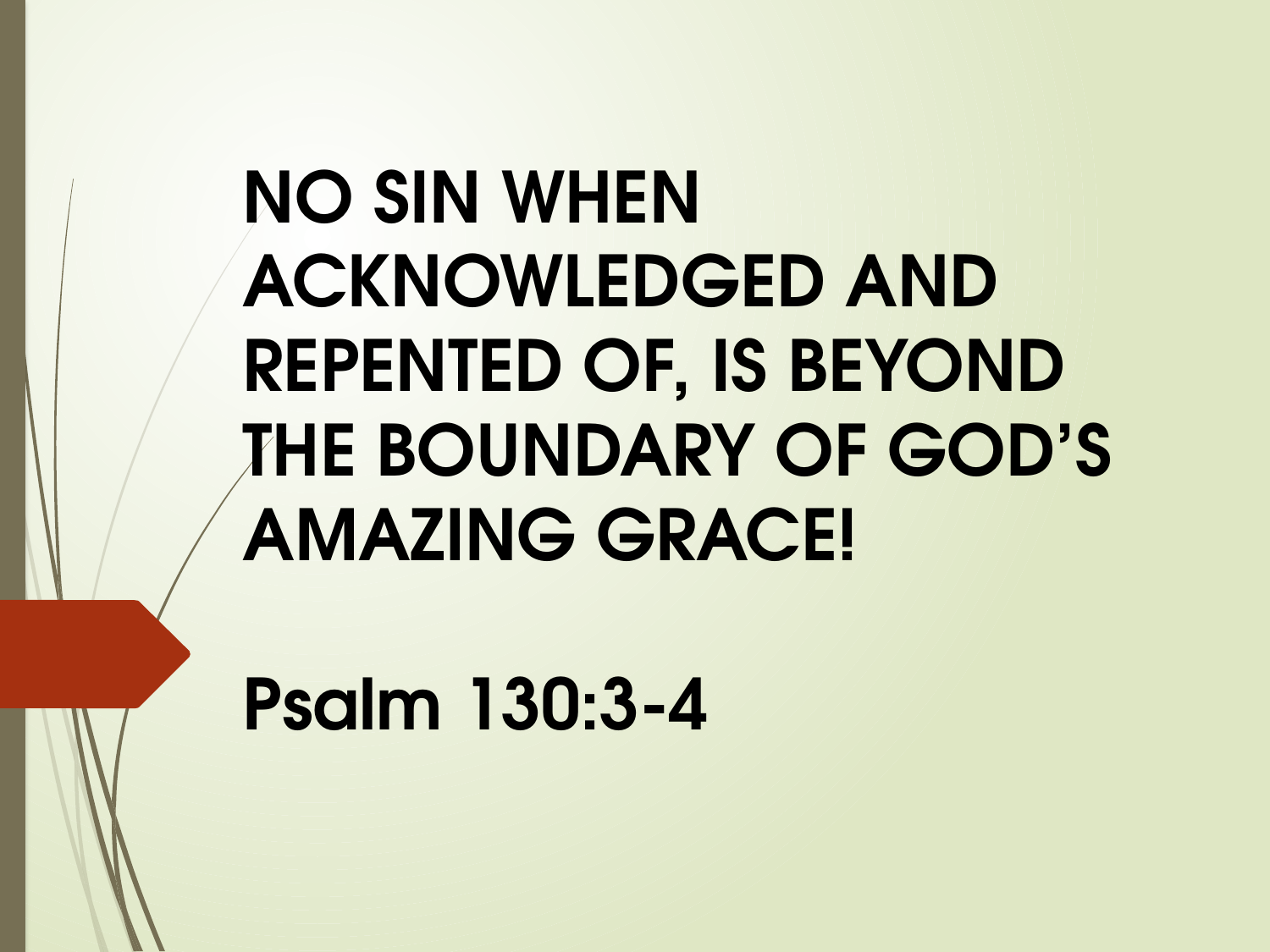

NO SIN WHEN ACKNOWLEDGED AND REPENTED OF, IS BEYOND THE BOUNDARY OF GOD’S AMAZING GRACE!

Psalm 130:3-4